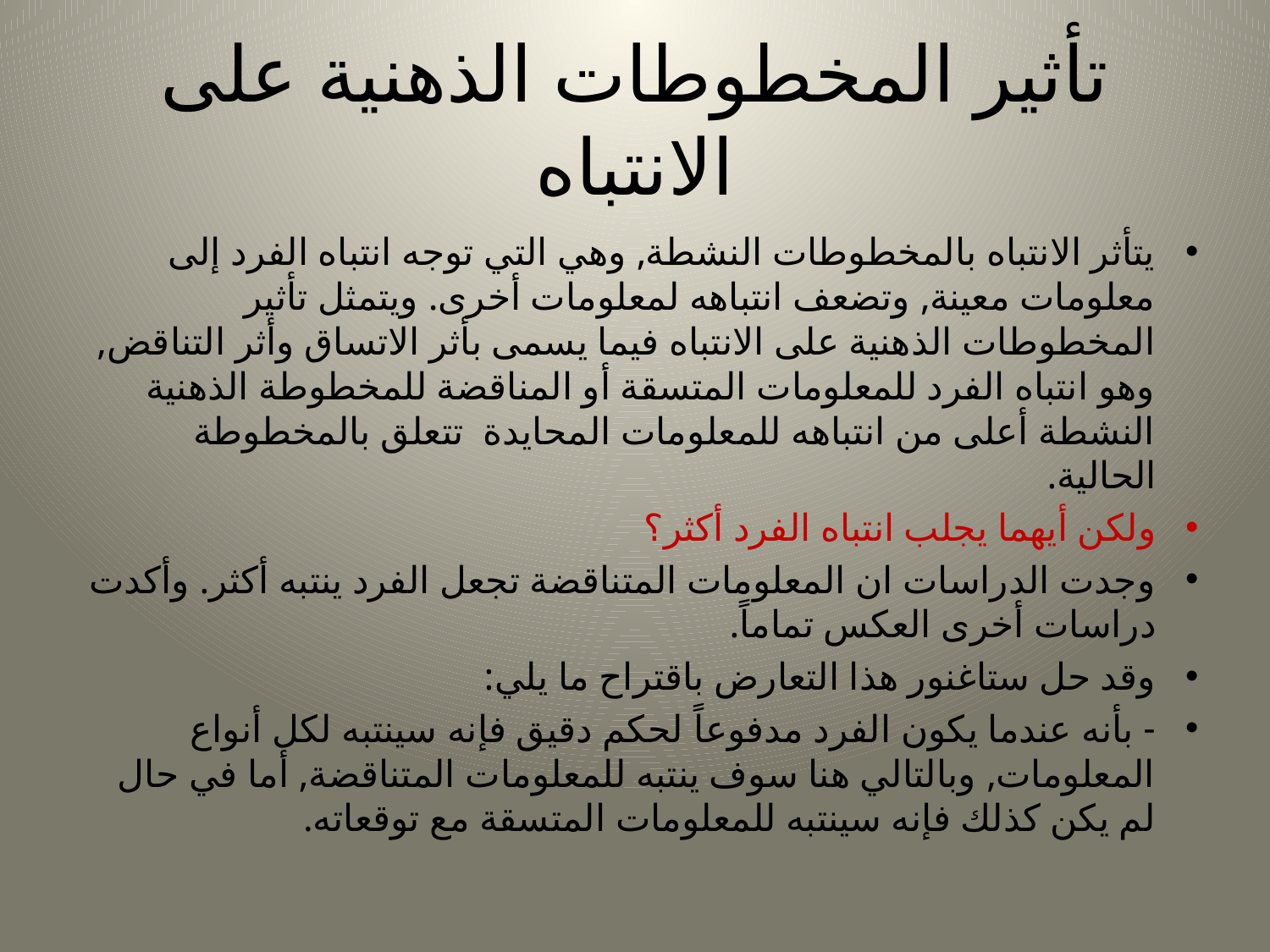

# تأثير المخطوطات الذهنية على الانتباه
يتأثر الانتباه بالمخطوطات النشطة, وهي التي توجه انتباه الفرد إلى معلومات معينة, وتضعف انتباهه لمعلومات أخرى. ويتمثل تأثير المخطوطات الذهنية على الانتباه فيما يسمى بأثر الاتساق وأثر التناقض, وهو انتباه الفرد للمعلومات المتسقة أو المناقضة للمخطوطة الذهنية النشطة أعلى من انتباهه للمعلومات المحايدة  تتعلق بالمخطوطة الحالية.
ولكن أيهما يجلب انتباه الفرد أكثر؟
وجدت الدراسات ان المعلومات المتناقضة تجعل الفرد ينتبه أكثر. وأكدت دراسات أخرى العكس تماماً.
وقد حل ستاغنور هذا التعارض باقتراح ما يلي:
- بأنه عندما يكون الفرد مدفوعاً لحكم دقيق فإنه سينتبه لكل أنواع المعلومات, وبالتالي هنا سوف ينتبه للمعلومات المتناقضة, أما في حال لم يكن كذلك فإنه سينتبه للمعلومات المتسقة مع توقعاته.